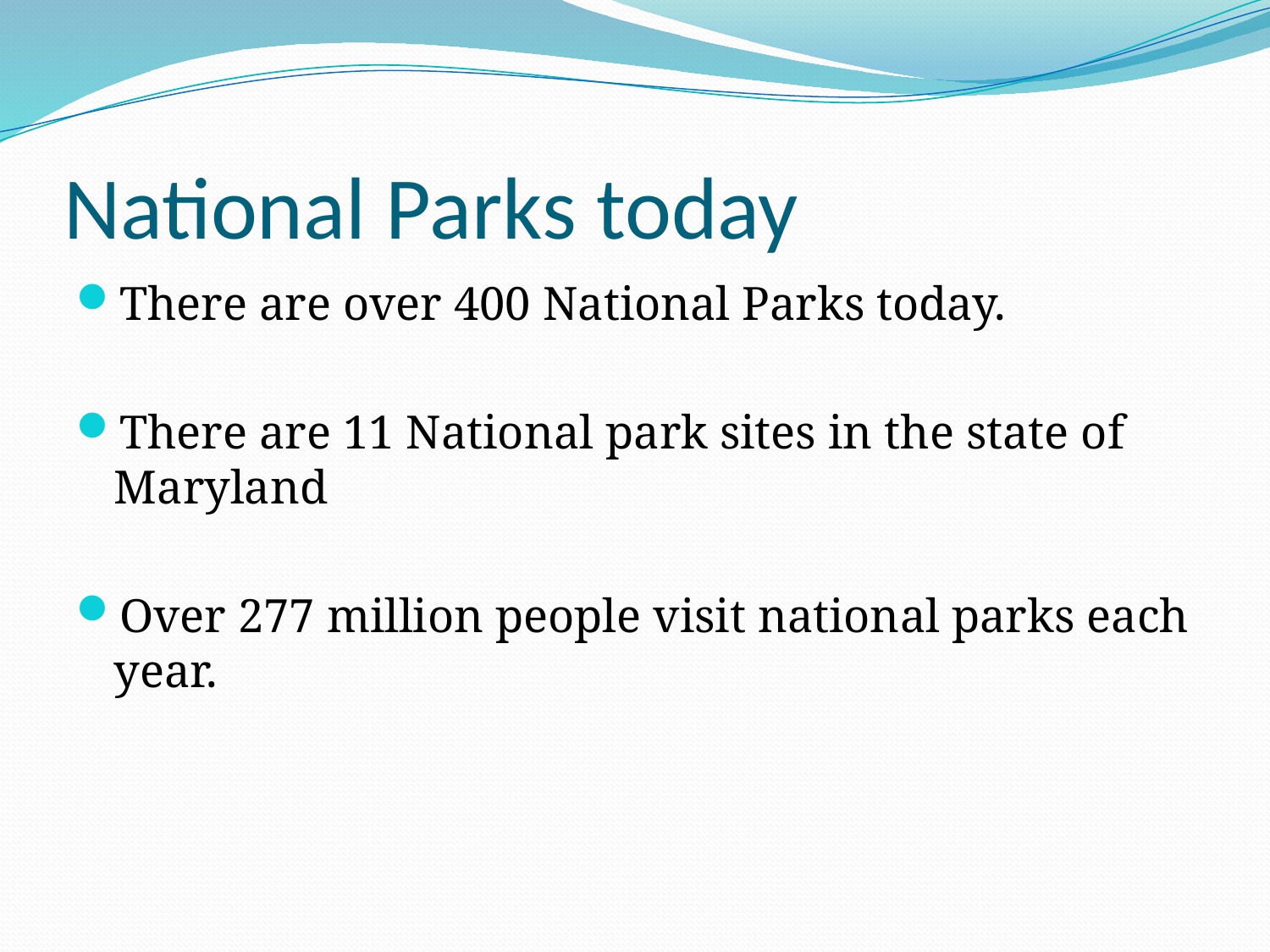

# National Parks today
There are over 400 National Parks today.

There are 11 National park sites in the state of Maryland

Over 277 million people visit national parks each year.